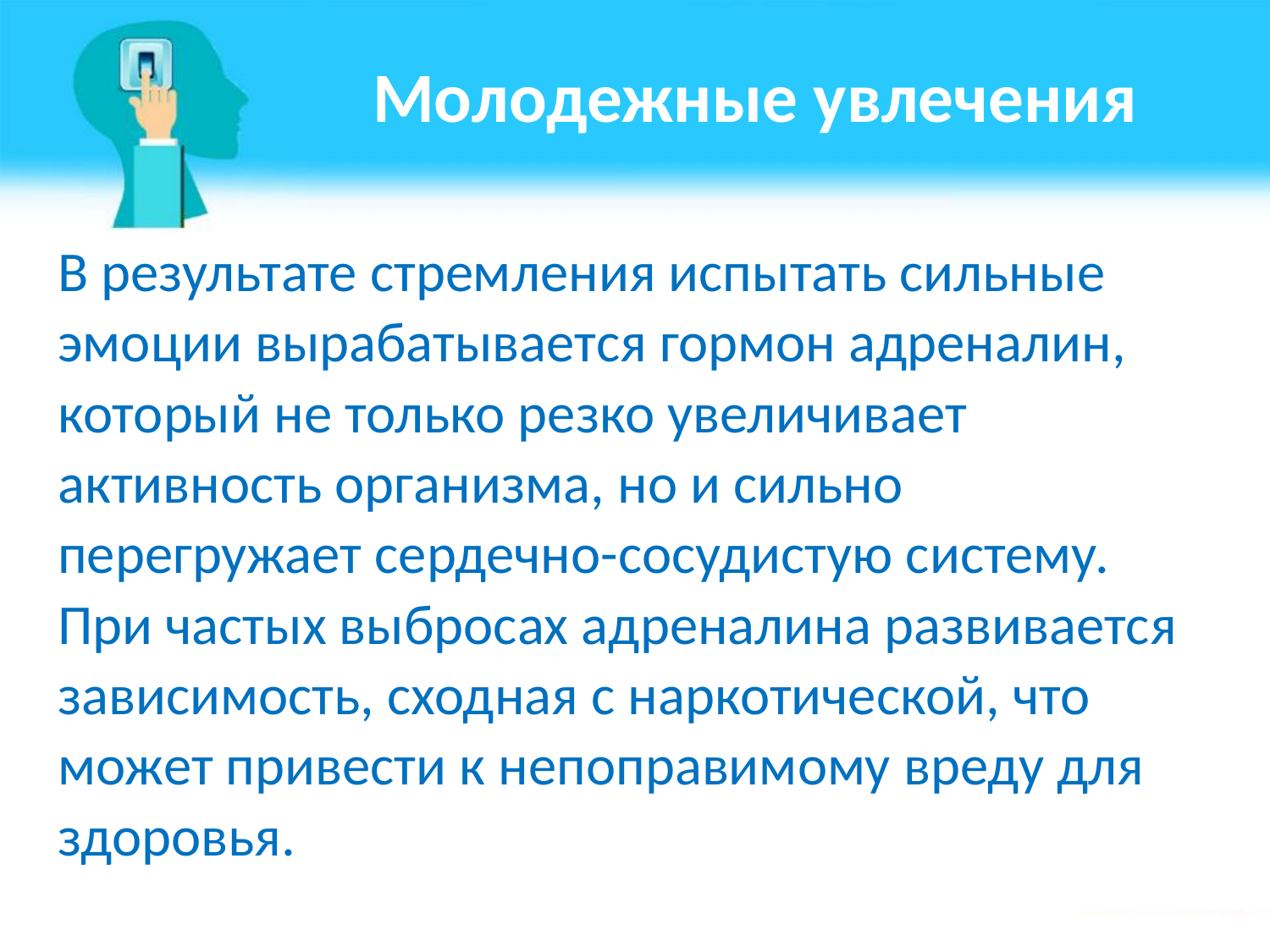

# Молодежные увлечения
В результате стремления испытать сильные эмоции вырабатывается гормон адреналин, который не только резко увеличивает активность организма, но и сильно перегружает сердечно-сосудистую систему. При частых выбросах адреналина развивается зависимость, сходная с наркотической, что может привести к непоправимому вреду для здоровья.